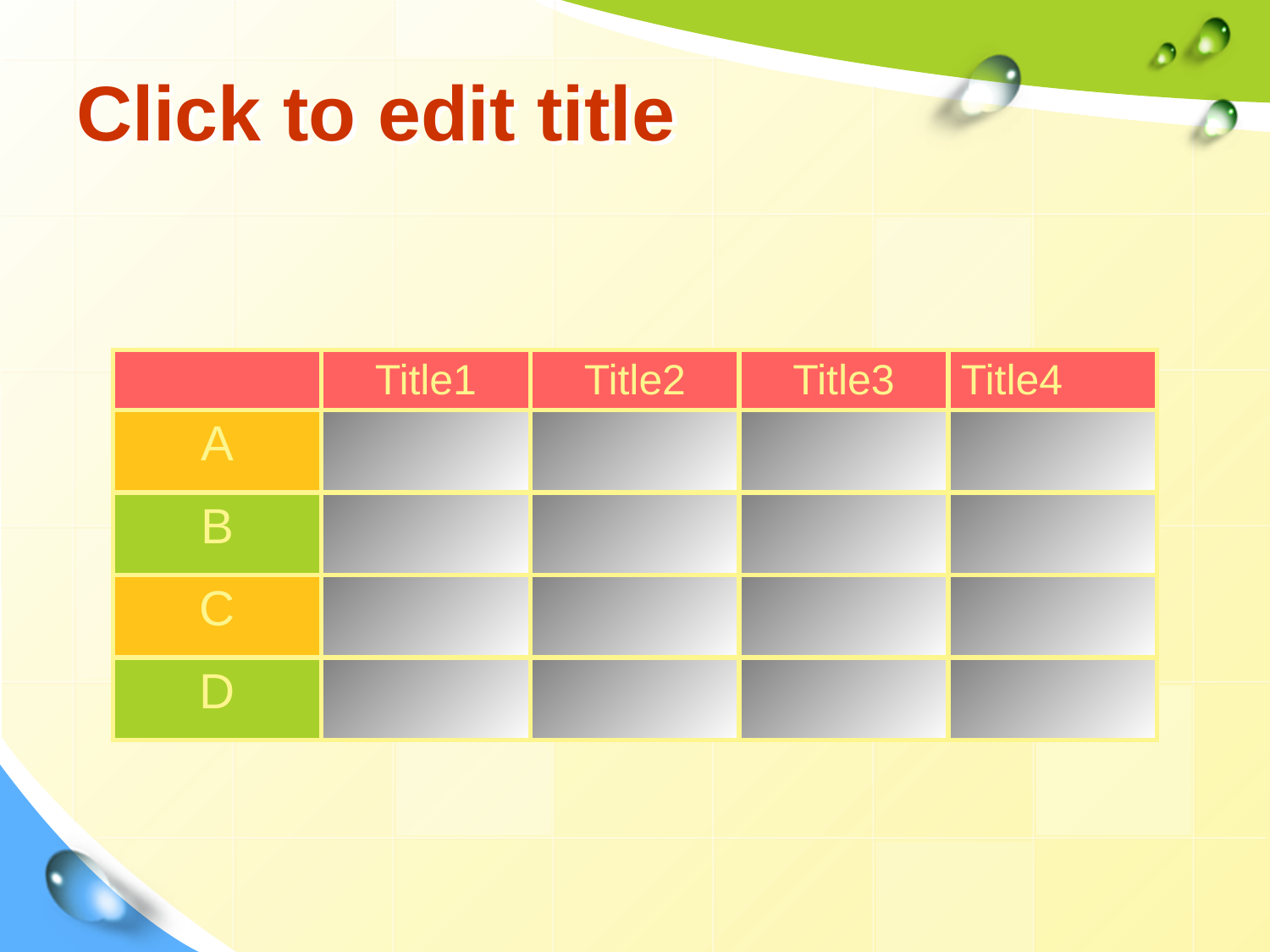

# Click to edit title
|  | Title1 | Title2 | Title3 | Title4 |
| --- | --- | --- | --- | --- |
| A |  |  |  |  |
| B |  |  |  |  |
| C |  |  |  |  |
| D |  |  |  |  |